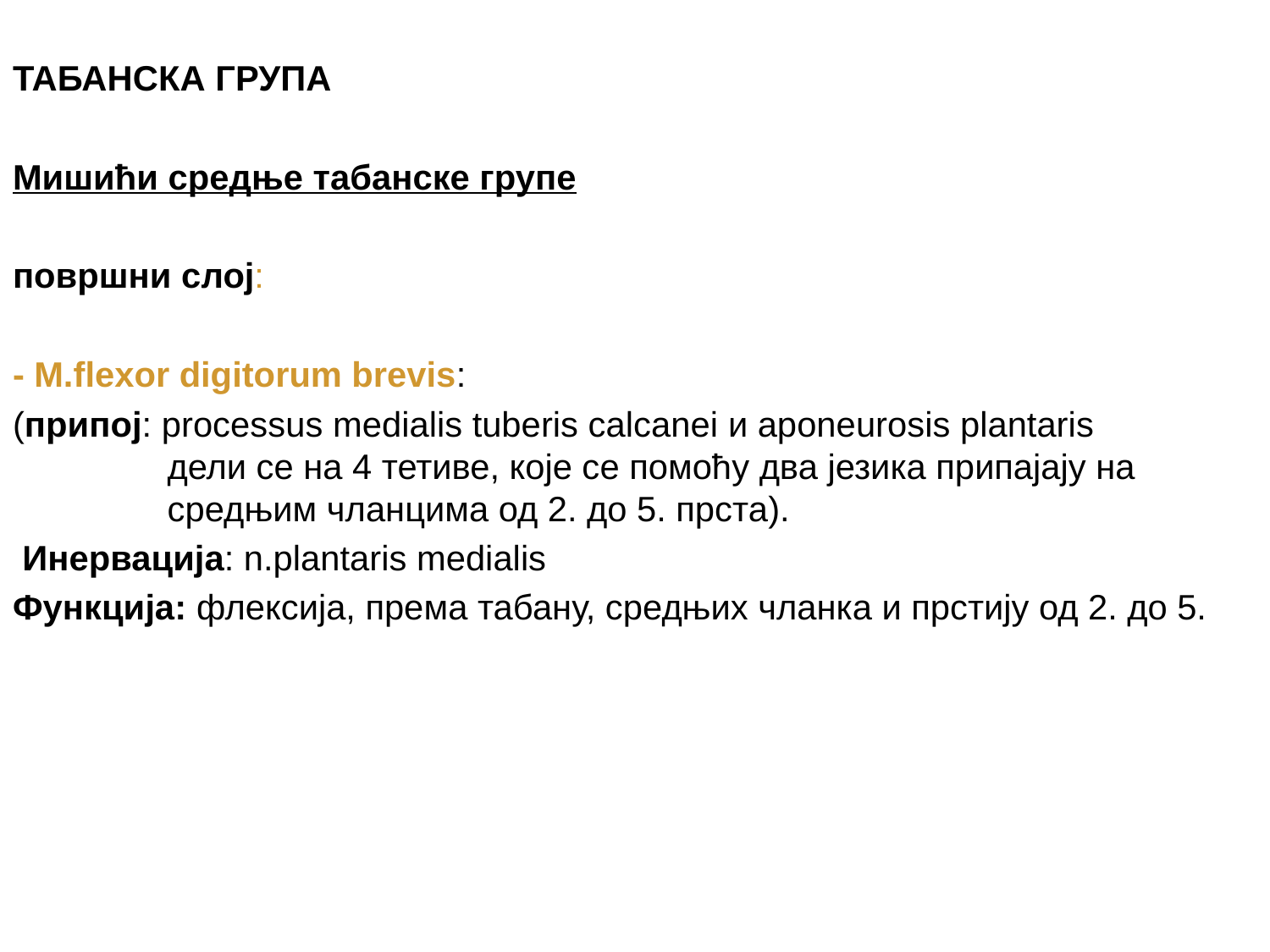

ТАБАНСКА ГРУПА

Мишићи средње табанске групе

површни слој:

- M.flexor digitorum brevis:
(припој: processus medialis tuberis calcanei и aponeurosis plantaris
           дели се на 4 тетиве, које се помоћу два језика припајају на
           средњим чланцима од 2. до 5. прста).
 Инервација: n.plantaris medialis
Функција: флексија, према табану, средњих чланка и прстију од 2. до 5.